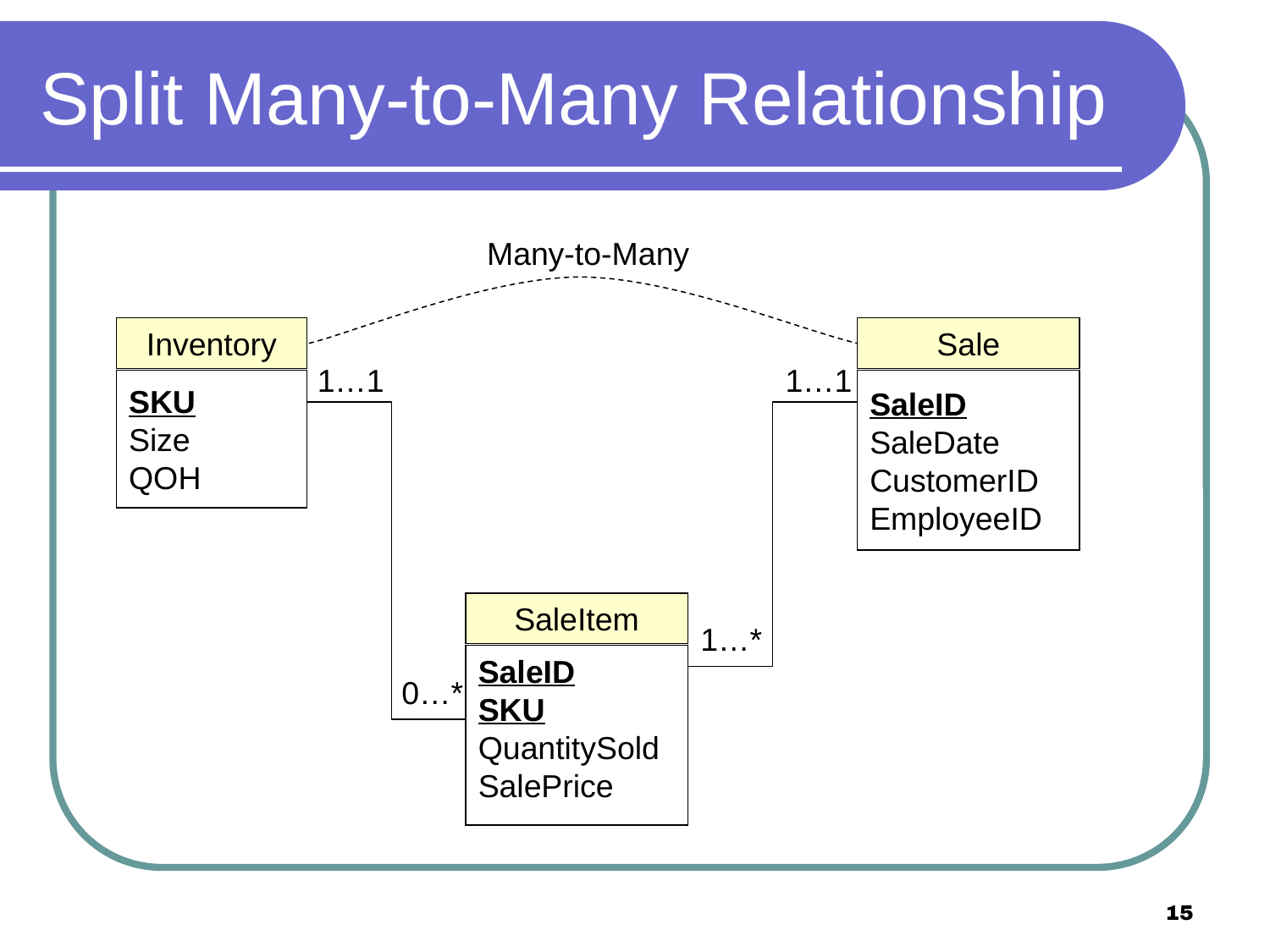

# Split Many-to-Many Relationship
Many-to-Many

Inventory
Sale
1…1
1…1
SKU
Size
QOH
SaleID
SaleDate
CustomerID
EmployeeID

SaleItem
1…*
SaleID
SKU
QuantitySold
SalePrice
0…*
15